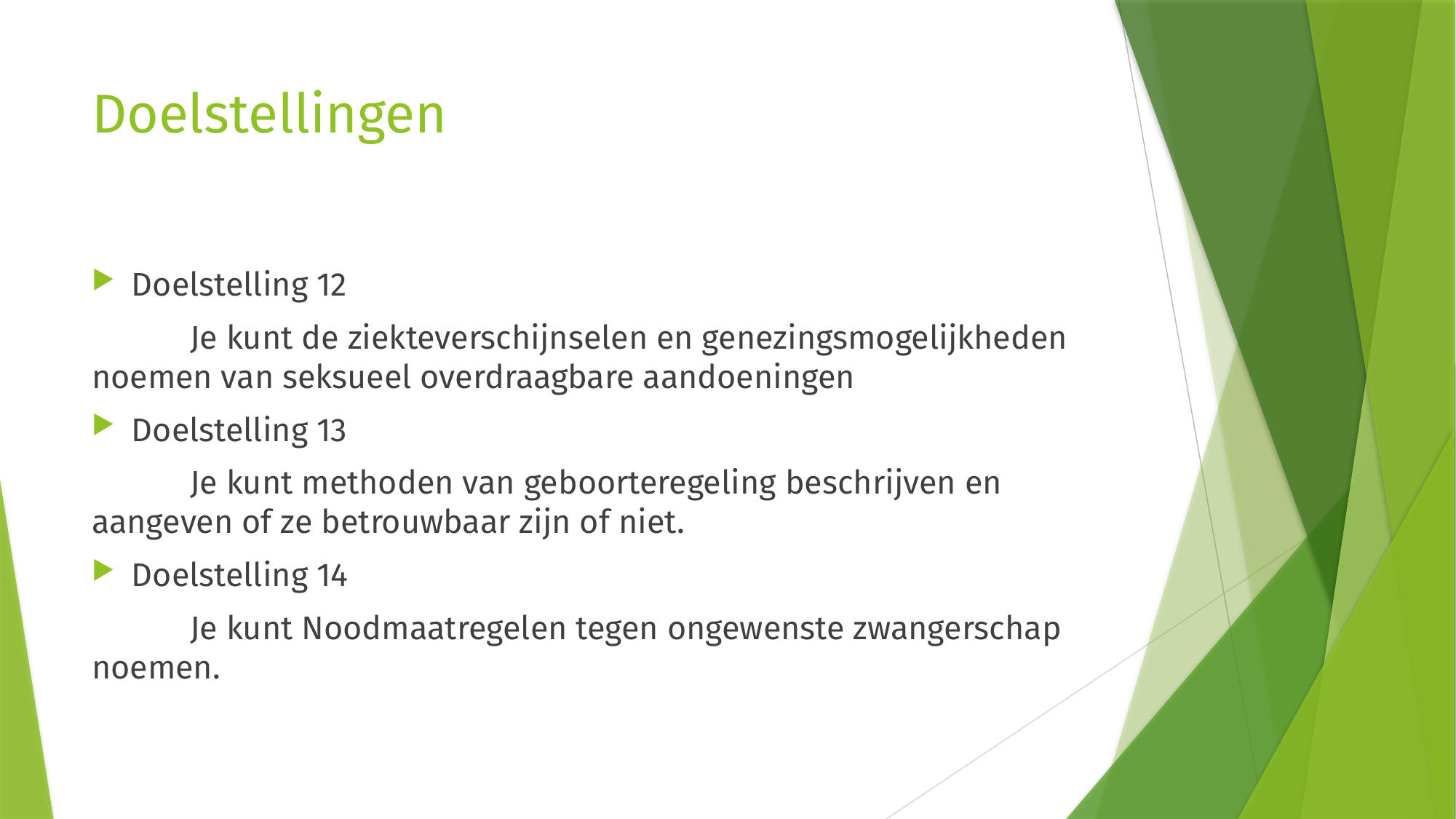

# Doelstellingen
Doelstelling 12
	Je kunt de ziekteverschijnselen en genezingsmogelijkheden noemen van seksueel overdraagbare aandoeningen
Doelstelling 13
	Je kunt methoden van geboorteregeling beschrijven en aangeven of ze betrouwbaar zijn of niet.
Doelstelling 14
	Je kunt Noodmaatregelen tegen ongewenste zwangerschap noemen.